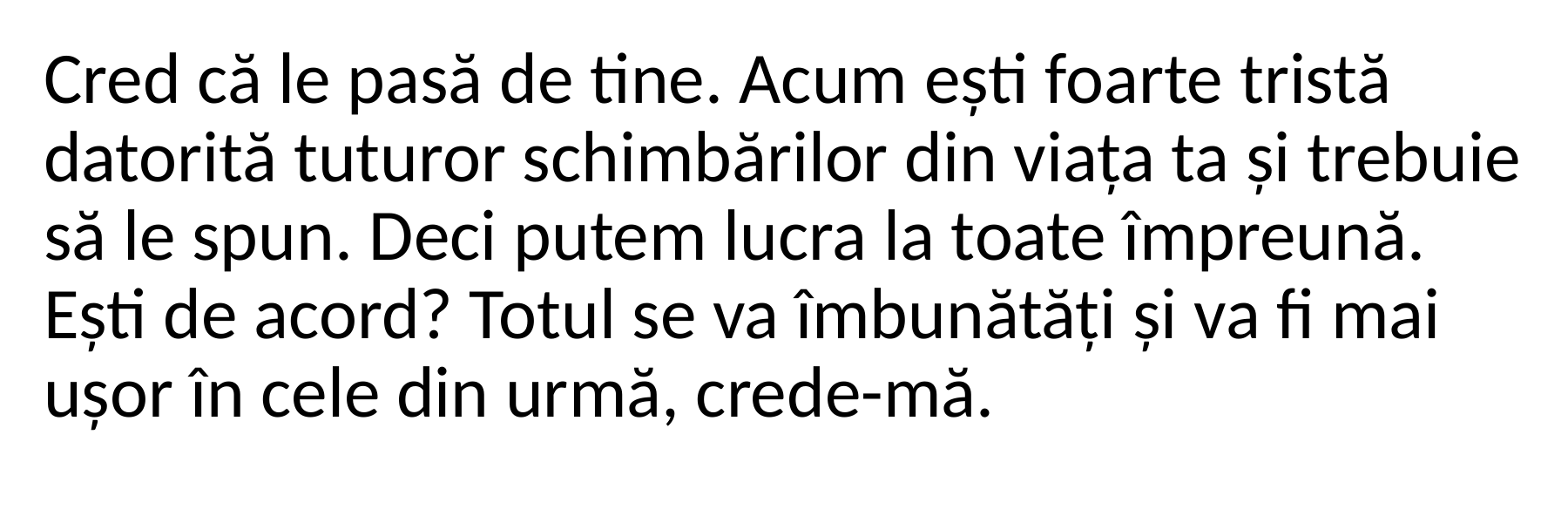

Cred că le pasă de tine. Acum ești foarte tristă datorită tuturor schimbărilor din viața ta și trebuie să le spun. Deci putem lucra la toate împreună. Ești de acord? Totul se va îmbunătăți și va fi mai ușor în cele din urmă, crede-mă.